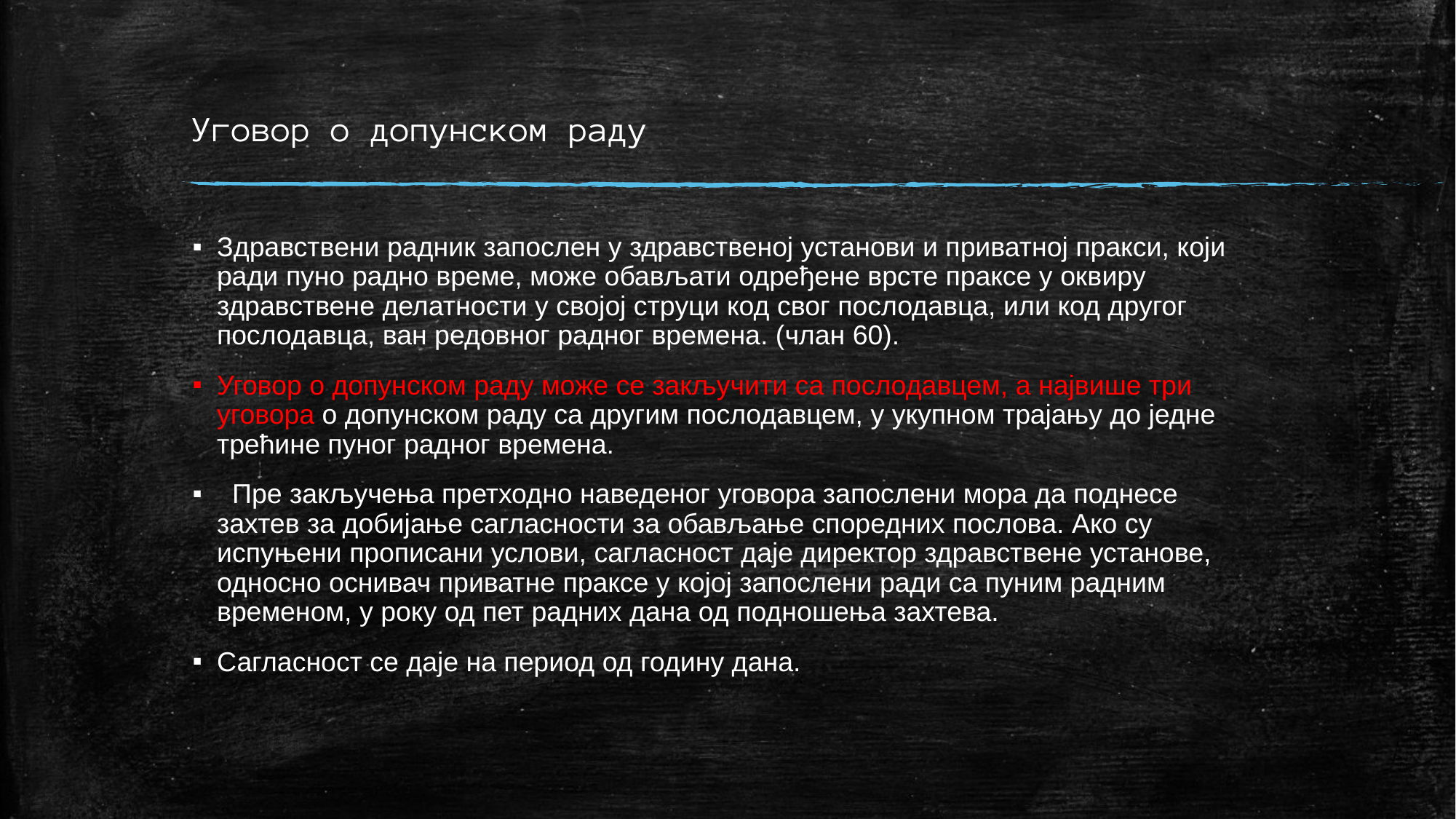

# Уговор о допунском раду
Здравствени радник запослен у здравственој установи и приватној пракси, који ради пуно радно време, може обављати одређене врсте праксе у оквиру здравствене делатности у својој струци код свог послодавца, или код другог послодавца, ван редовног радног времена. (члан 60).
Уговор о допунском раду може се закључити са послодавцем, а највише три уговора о допунском раду са другим послодавцем, у укупном трајању до једне трећине пуног радног времена.
  Пре закључења претходно наведеног уговора запослени мора да поднесе захтев за добијање сагласности за обављање споредних послова. Ако су испуњени прописани услови, сагласност даје директор здравствене установе, односно оснивач приватне праксе у којој запослени ради са пуним радним временом, у року од пет радних дана од подношења захтева.
Сагласност се даје на период од годину дана.